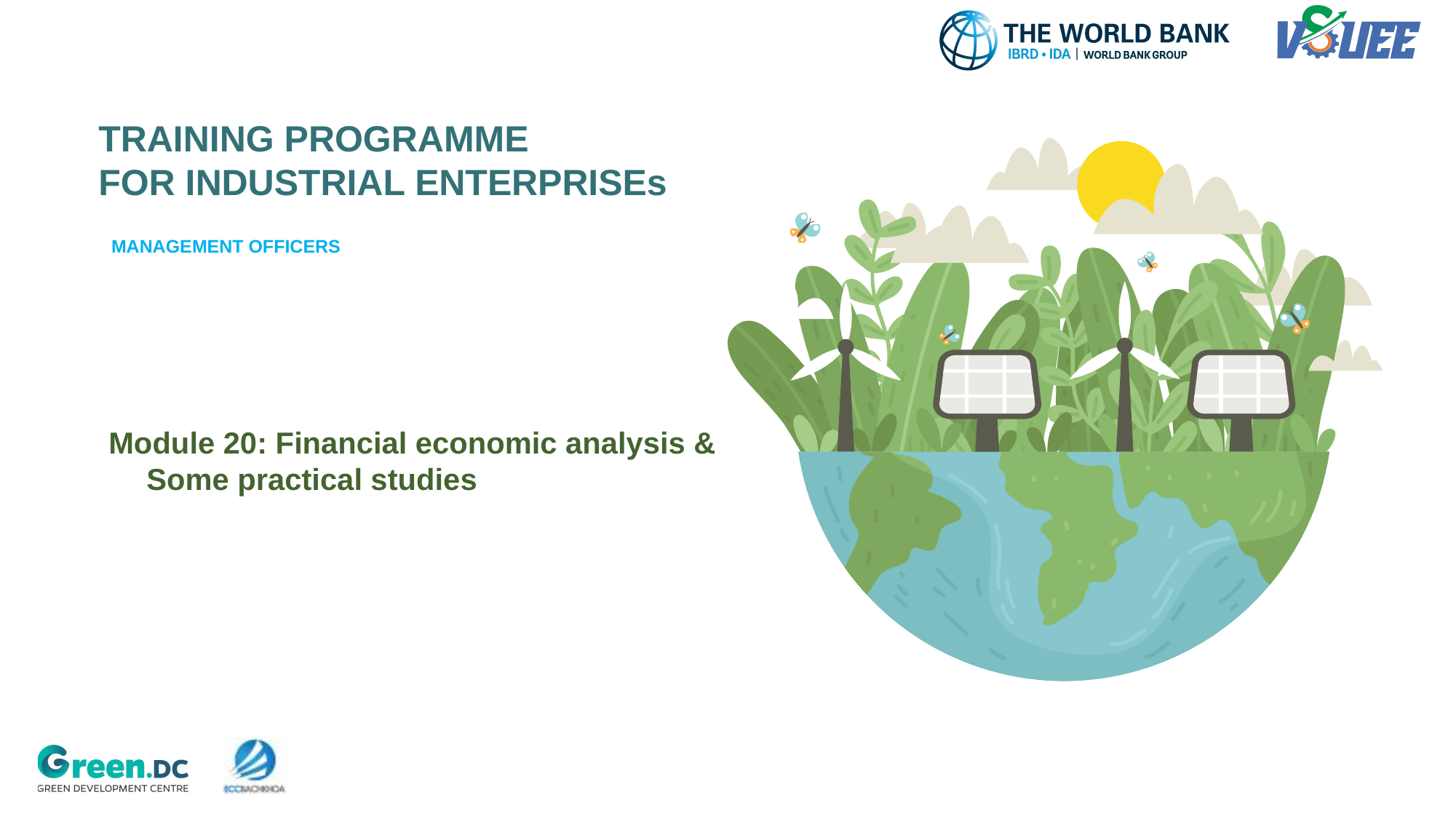

# TRAINING PROGRAMME FOR INDUSTRIAL ENTERPRISEs

MANAGEMENT OFFICERS

Module 20: Financial economic analysis & Some practical studies